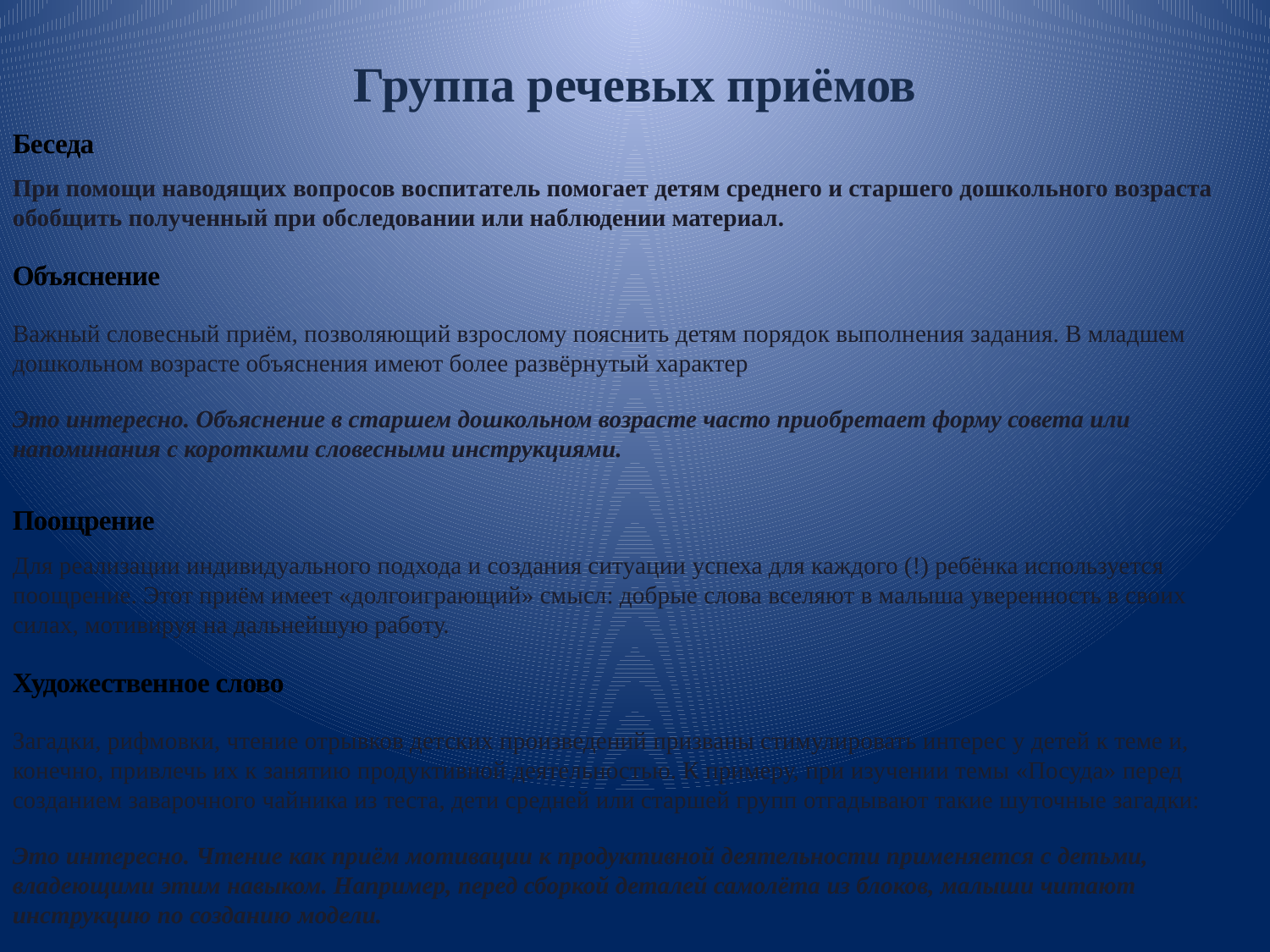

Группа речевых приёмов
Беседа
При помощи наводящих вопросов воспитатель помогает детям среднего и старшего дошкольного возраста обобщить полученный при обследовании или наблюдении материал.
Объяснение
Важный словесный приём, позволяющий взрослому пояснить детям порядок выполнения задания. В младшем дошкольном возрасте объяснения имеют более развёрнутый характер
Это интересно. Объяснение в старшем дошкольном возрасте часто приобретает форму совета или напоминания с короткими словесными инструкциями.
Поощрение
Для реализации индивидуального подхода и создания ситуации успеха для каждого (!) ребёнка используется поощрение. Этот приём имеет «долгоиграющий» смысл: добрые слова вселяют в малыша уверенность в своих силах, мотивируя на дальнейшую работу.
Художественное слово
Загадки, рифмовки, чтение отрывков детских произведений призваны стимулировать интерес у детей к теме и, конечно, привлечь их к занятию продуктивной деятельностью. К примеру, при изучении темы «Посуда» перед созданием заварочного чайника из теста, дети средней или старшей групп отгадывают такие шуточные загадки:
Это интересно. Чтение как приём мотивации к продуктивной деятельности применяется с детьми, владеющими этим навыком. Например, перед сборкой деталей самолёта из блоков, малыши читают инструкцию по созданию модели.